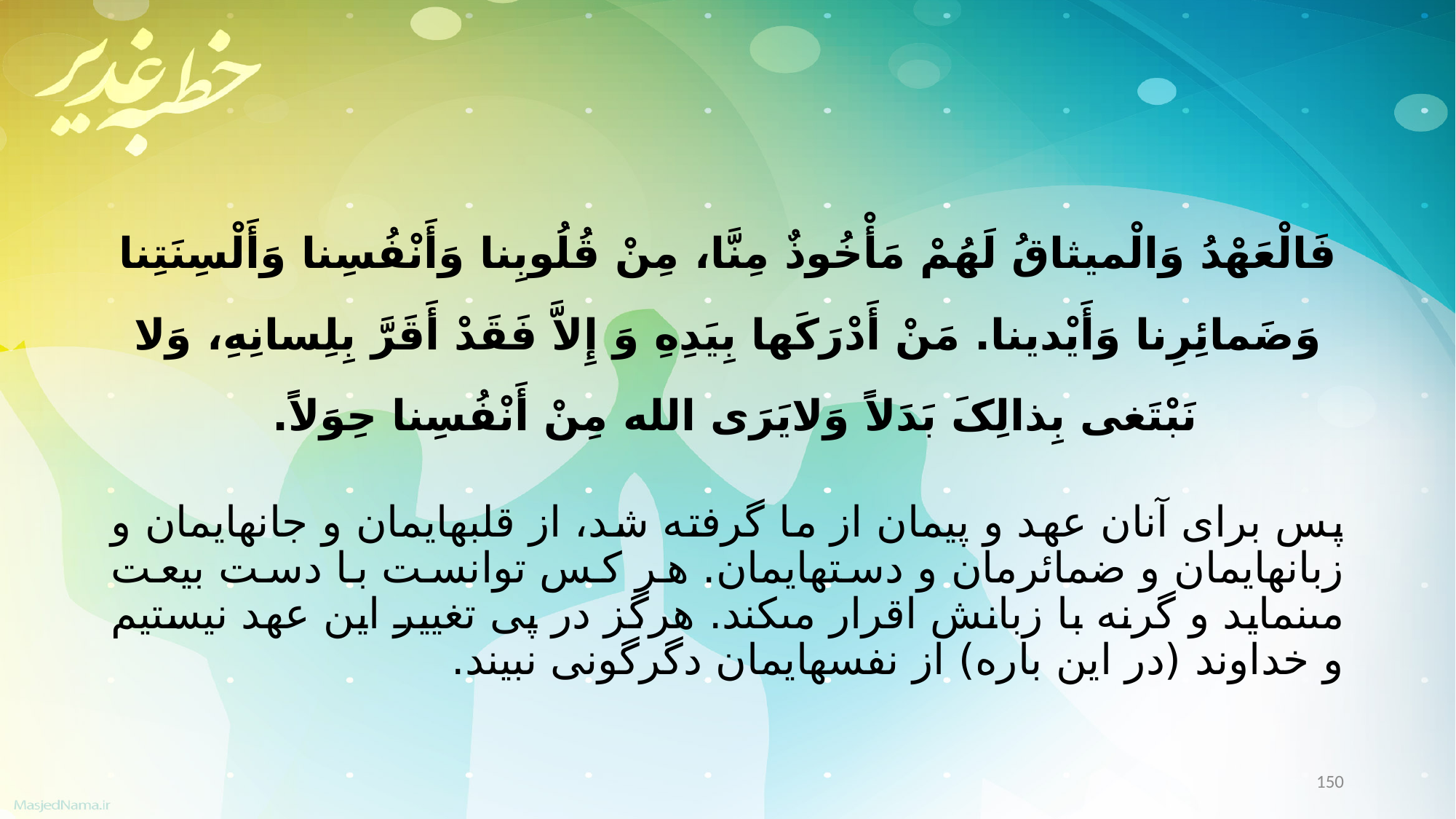

فَالْعَهْدُ وَالْمیثاقُ لَهُمْ مَأْخُوذٌ مِنَّا، مِنْ قُلُوبِنا وَأَنْفُسِنا وَأَلْسِنَتِنا وَضَمائِرِنا وَأَیْدینا. مَنْ أَدْرَکَها بِیَدِهِ وَ إِلاَّ فَقَدْ أَقَرَّ بِلِسانِهِ، وَلا نَبْتَغی بِذالِکَ بَدَلاً وَلایَرَی الله مِنْ أَنْفُسِنا حِوَلاً.
پس براى آنان عهد و پیمان از ما گرفته شد، از قلب‏هایمان و جان‏هایمان و زبان‏هایمان و ضمائرمان و دستهایمان. هر کس توانست با دست بیعت مى‏نماید و گرنه با زبانش اقرار مى‏کند. هرگز در پى تغییر این عهد نیستیم و خداوند (در این باره) از نفسهایمان دگرگونى نبیند.
150